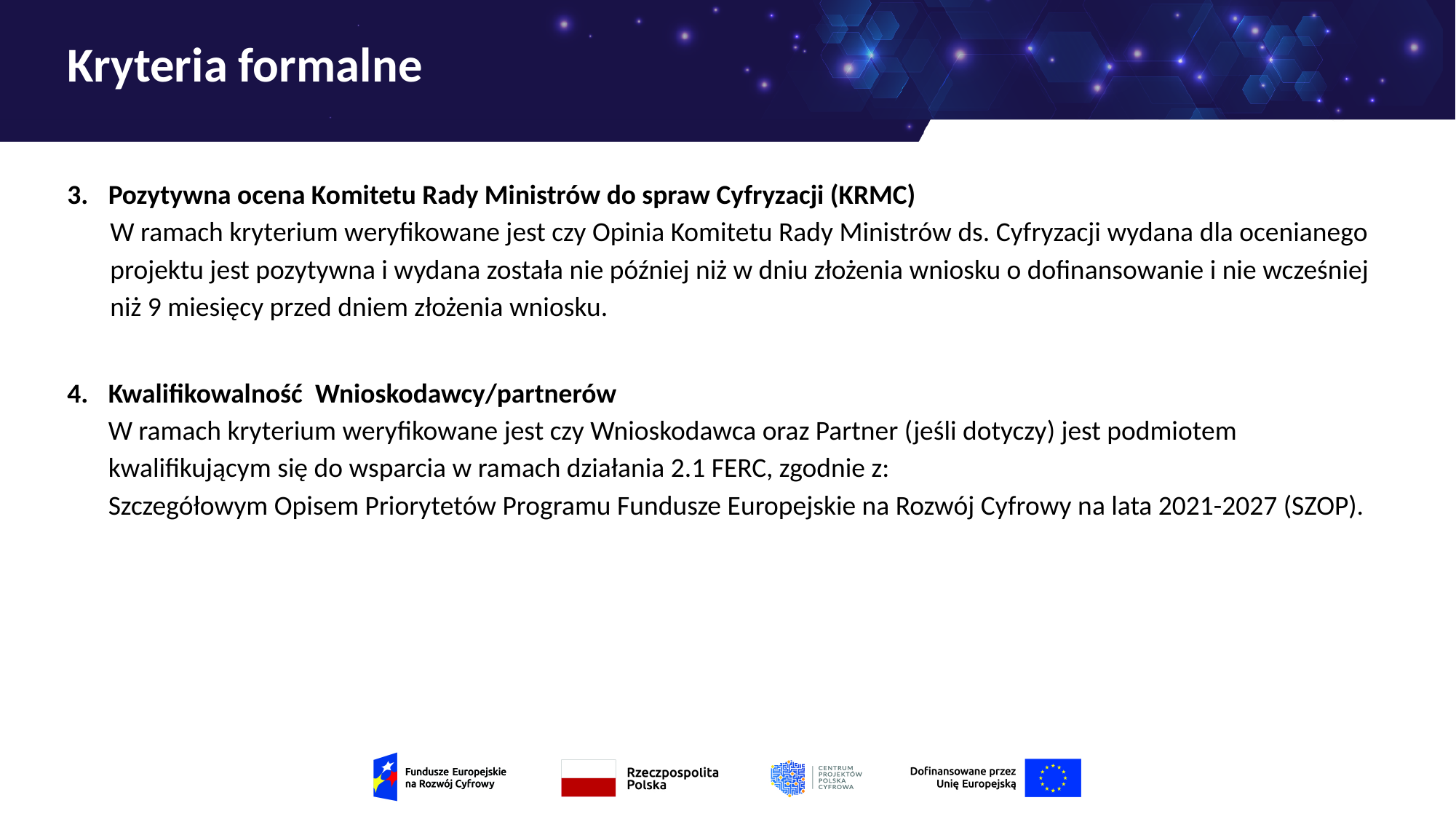

# Kryteria formalne
Pozytywna ocena Komitetu Rady Ministrów do spraw Cyfryzacji (KRMC)
W ramach kryterium weryfikowane jest czy Opinia Komitetu Rady Ministrów ds. Cyfryzacji wydana dla ocenianego projektu jest pozytywna i wydana została nie później niż w dniu złożenia wniosku o dofinansowanie i nie wcześniej niż 9 miesięcy przed dniem złożenia wniosku.

Kwalifikowalność  Wnioskodawcy/partnerów
W ramach kryterium weryfikowane jest czy Wnioskodawca oraz Partner (jeśli dotyczy) jest podmiotem kwalifikującym się do wsparcia w ramach działania 2.1 FERC, zgodnie z:
Szczegółowym Opisem Priorytetów Programu Fundusze Europejskie na Rozwój Cyfrowy na lata 2021-2027 (SZOP).